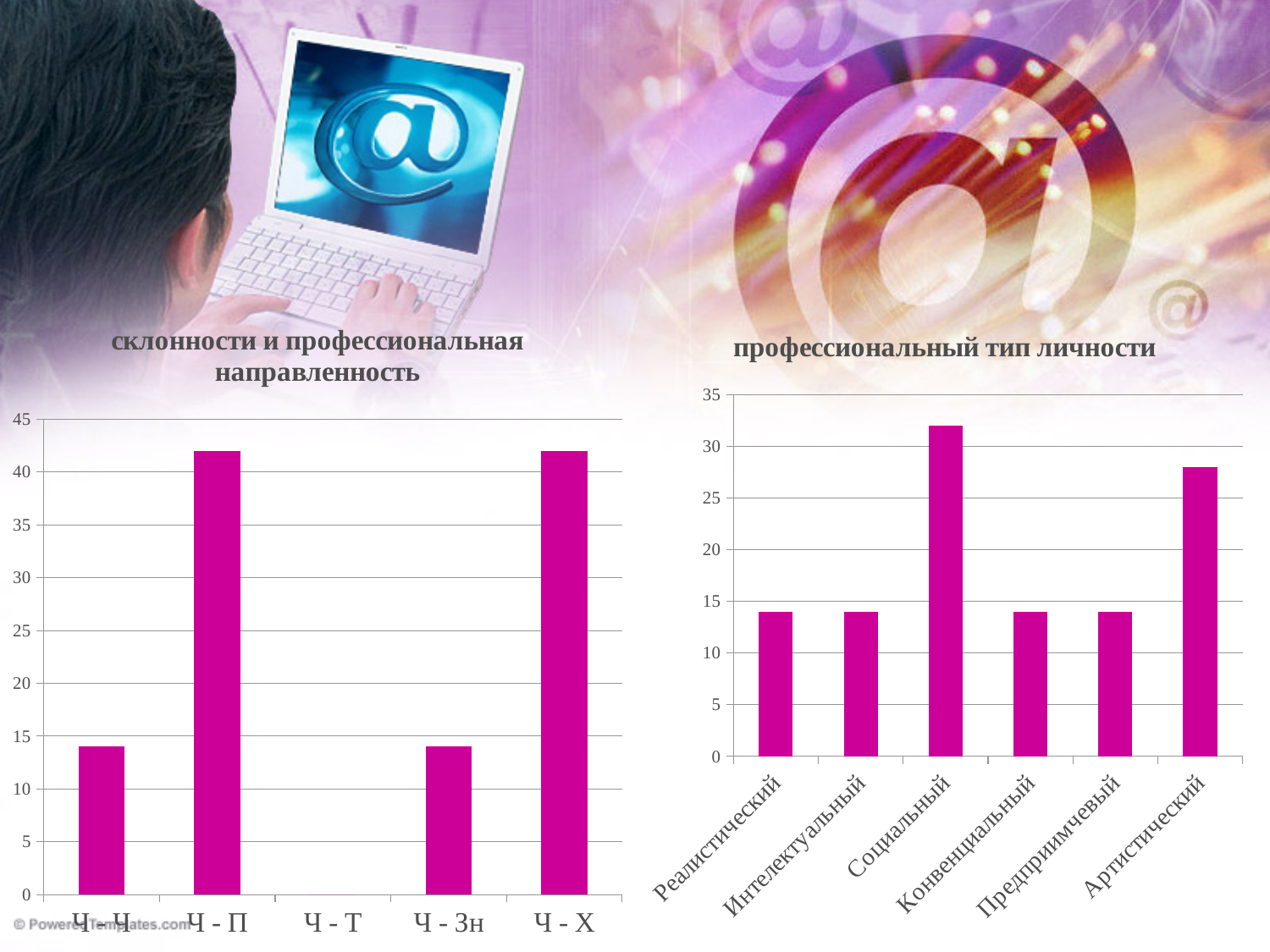

#

### Chart: склонности и профессиональная направленность

| Category | проценты |
|---|---|
| Ч - Ч | 14.0 |
| Ч - П | 42.0 |
| Ч - Т | 0.0 |
| Ч - Зн | 14.0 |
| Ч - Х | 42.0 |

### Chart: профессиональный тип личности

| Category | проценты |
|---|---|
| Реалистический | 14.0 |
| Интелектуальный | 14.0 |
| Социальный | 32.0 |
| Конвенциальный | 14.0 |
| Предприимчевый | 14.0 |
| Артистический | 28.0 |